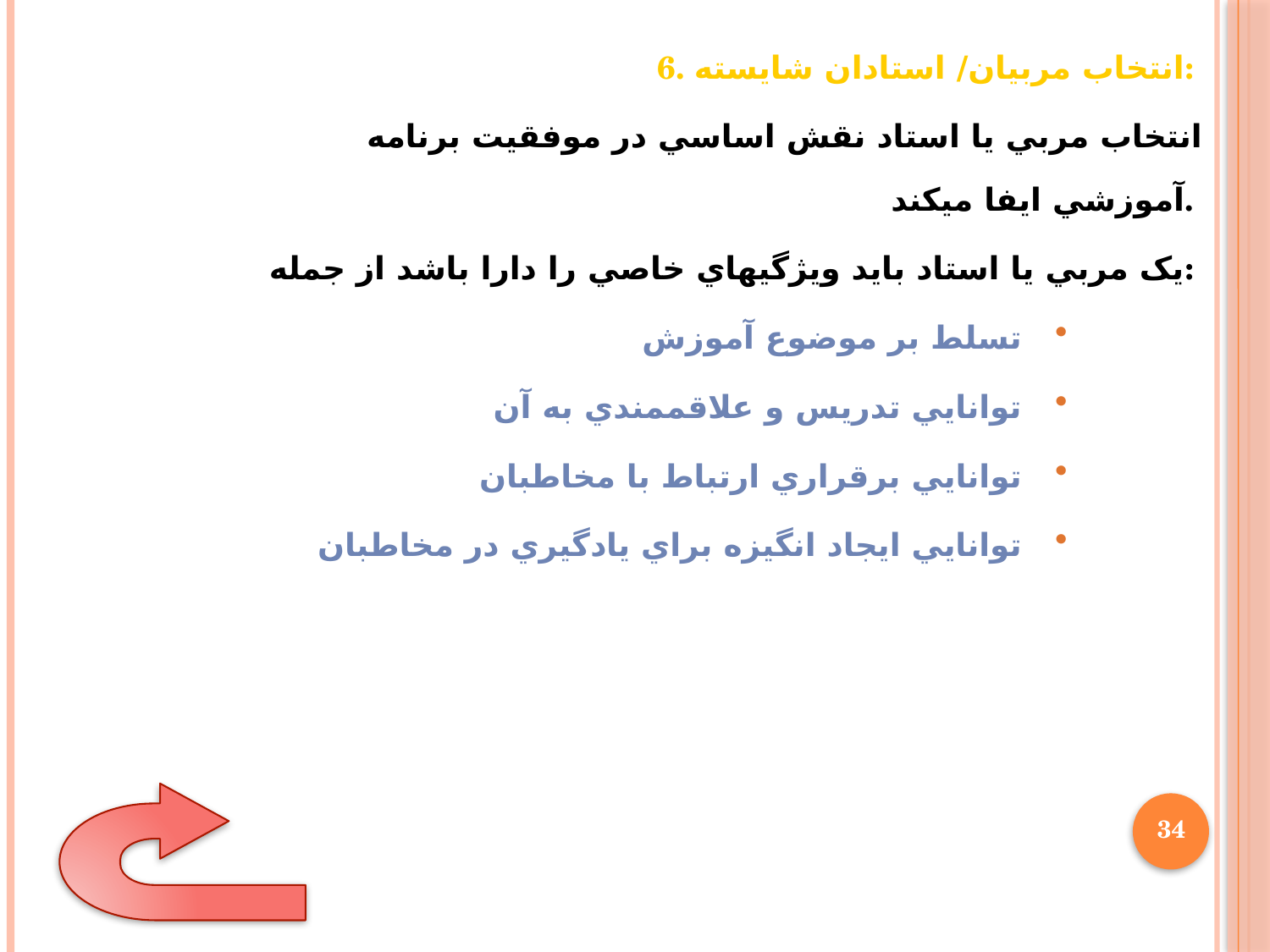

6. انتخاب مربيان/ استادان شايسته:
انتخاب مربي يا استاد نقش اساسي در موفقيت برنامه‏ آموزشي ايفا مي‏کند.
يک مربي يا استاد بايد ويژگي‏هاي خاصي را دارا باشد از جمله:
   تسلط بر موضوع آموزش
   توانايي تدريس و علاقممندي به آن
   توانايي برقراري ارتباط با مخاطبان
   توانايي ايجاد انگيزه براي يادگيري در مخاطبان

34